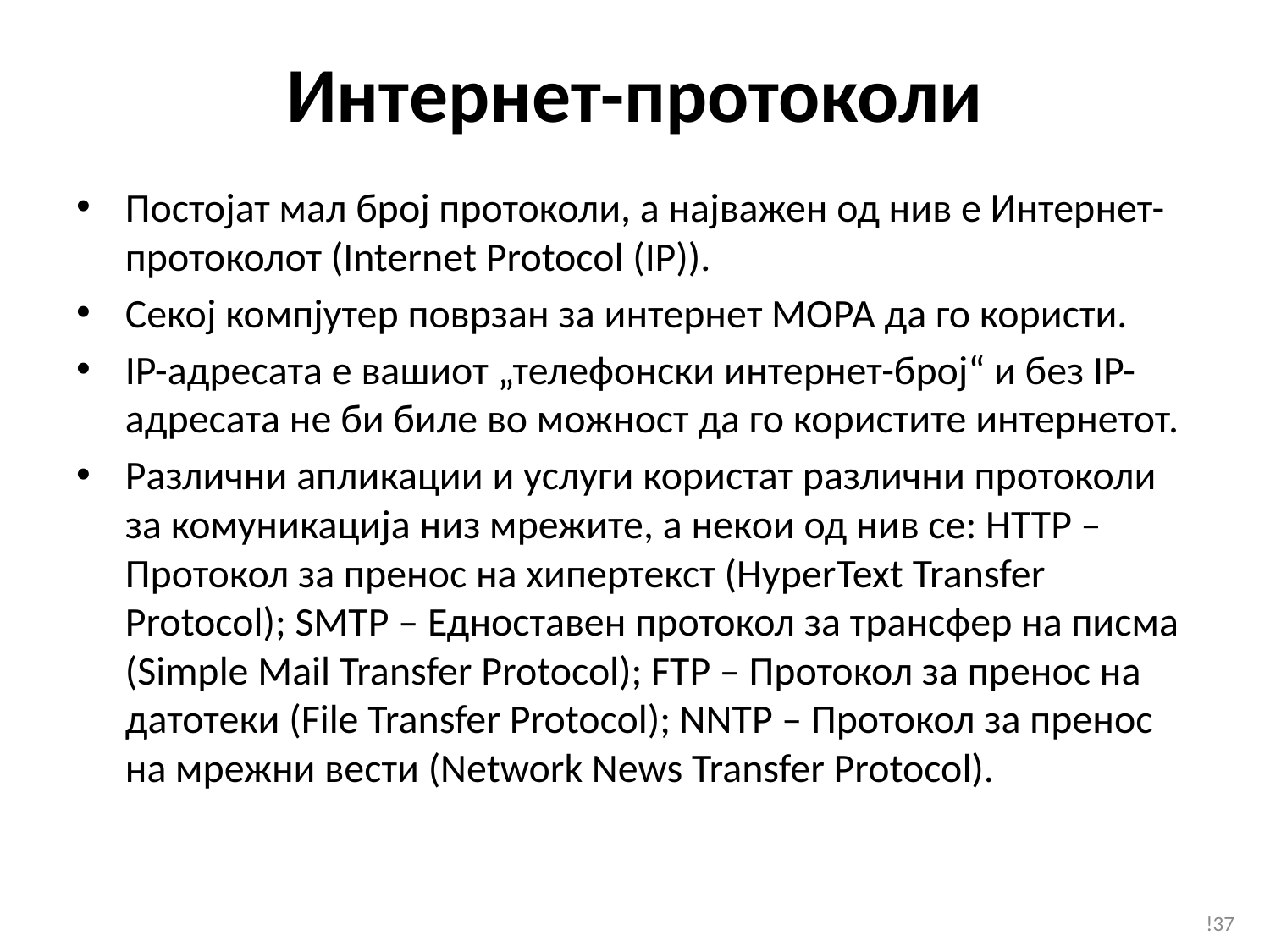

# Интернет-протоколи
Постојат мал број протоколи, а најважен од нив е Интернет-протоколот (Internet Protocol (IP)).
Секој компјутер поврзан за интернет МОРА да го користи.
IP-адресата е вашиот „телефонски интернет-број“ и без IP-адресата не би биле во можност да го користите интернетот.
Различни апликации и услуги користат различни протоколи за комуникација низ мрежите, а некои од нив се: HTTP – Протокол за пренос на хипертекст (HyperText Transfer Protocol); SMTP – Едноставен протокол за трансфер на писма (Simple Mail Transfer Protocol); FTP – Протокол за пренос на датотеки (File Transfer Protocol); NNTP – Протокол за пренос на мрежни вести (Network News Transfer Protocol).

!37